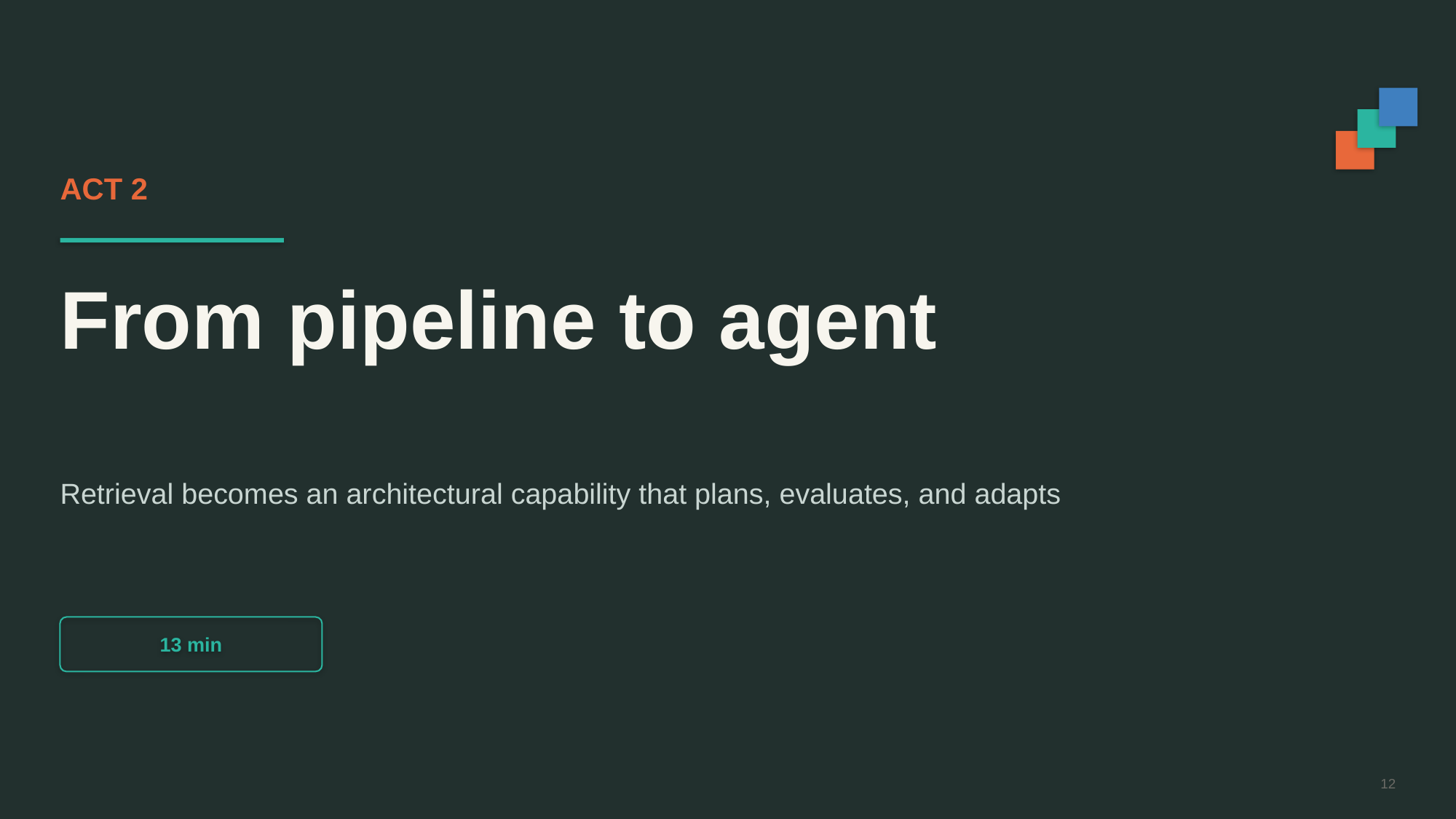

ACT 2

From pipeline to agent
Retrieval becomes an architectural capability that plans, evaluates, and adapts
13 min
12